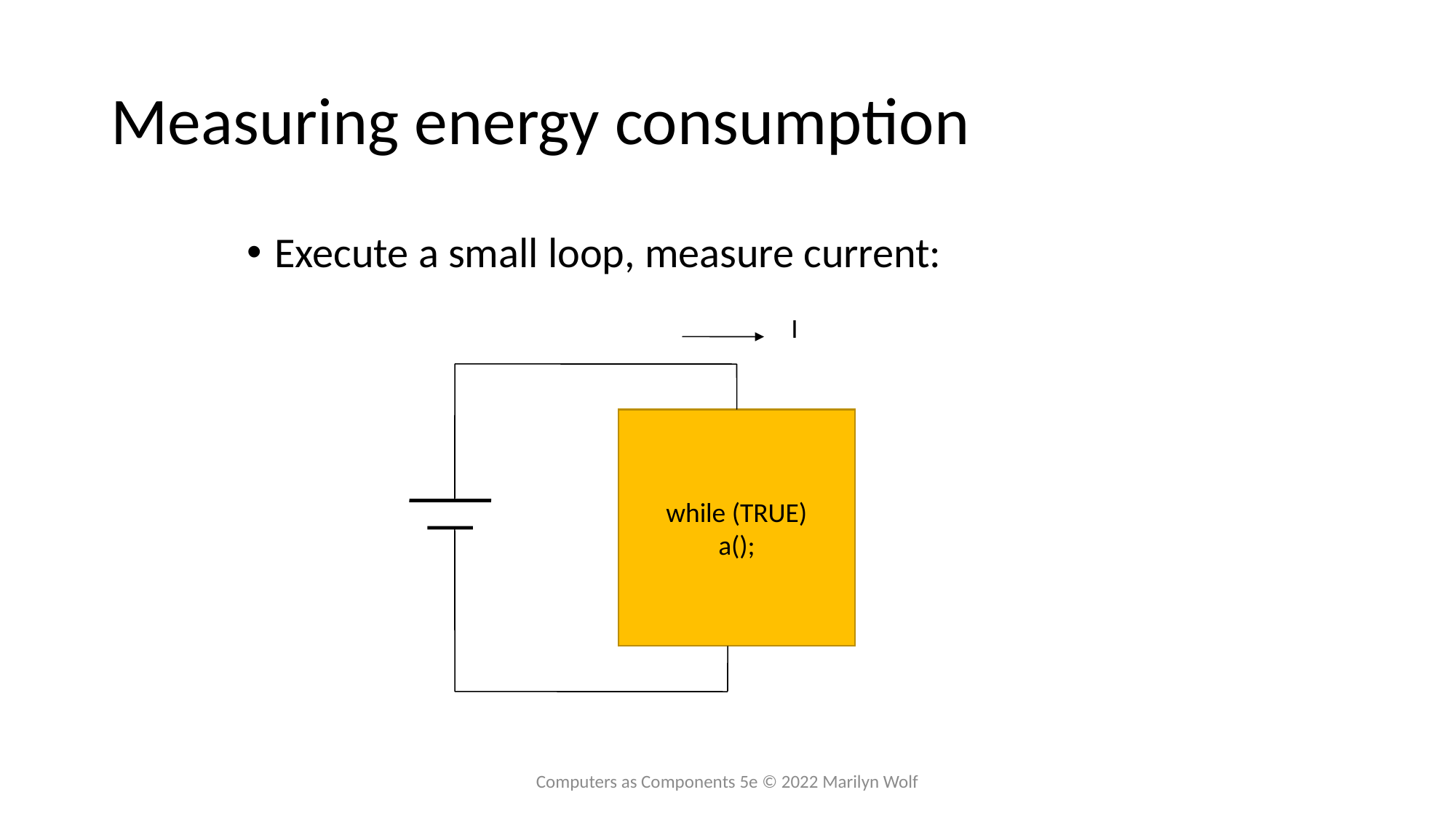

# Measuring energy consumption
Execute a small loop, measure current:
I

while (TRUE)
a();

Computers as Components 5e © 2022 Marilyn Wolf